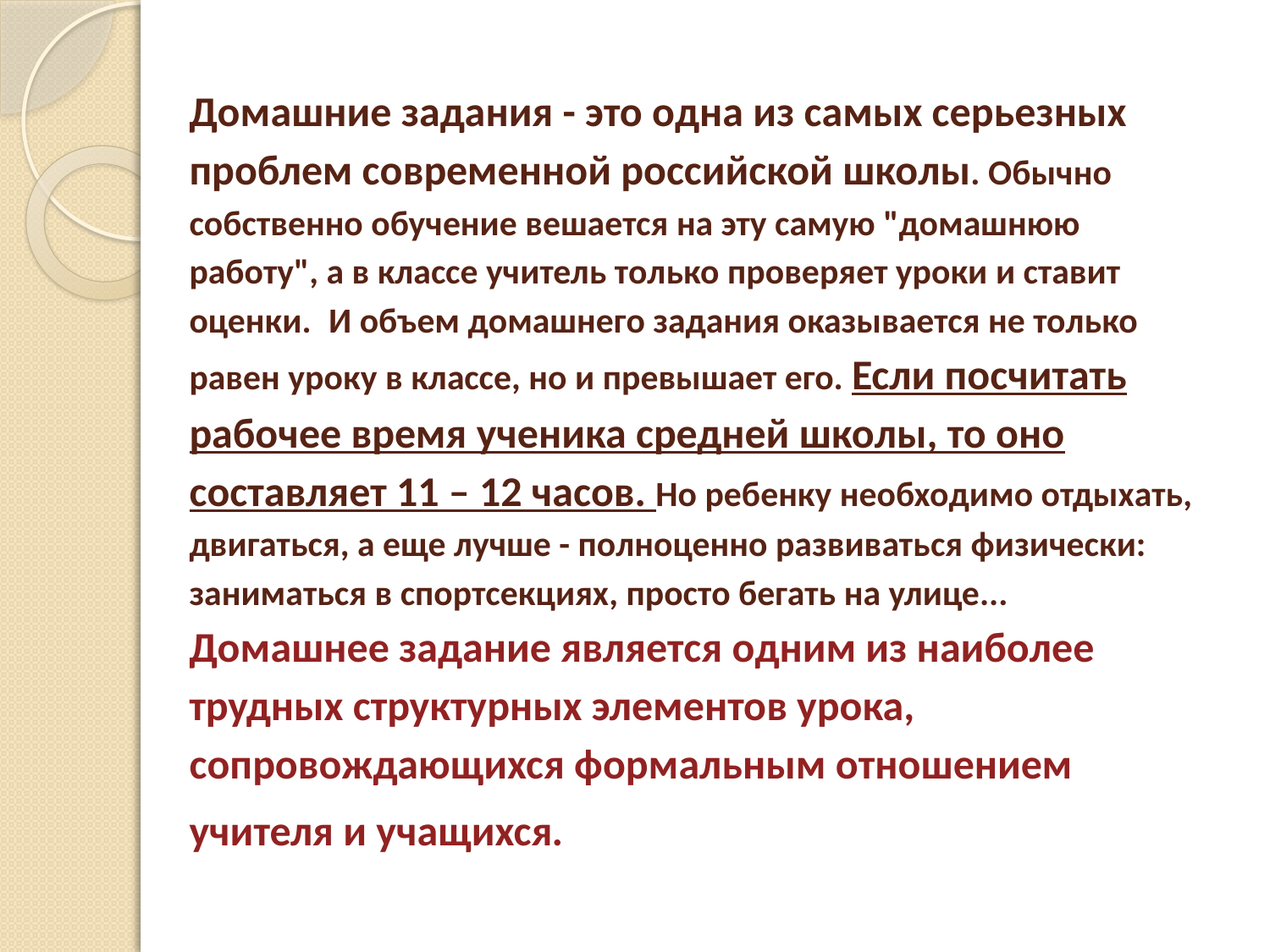

# Домашние задания - это одна из самых серьезных проблем современной российской школы. Обычно собственно обучение вешается на эту самую "домашнюю работу", а в классе учитель только проверяет уроки и ставит оценки.  И объем домашнего задания оказывается не только равен уроку в классе, но и превышает его. Если посчитать рабочее время ученика средней школы, то оно составляет 11 – 12 часов. Но ребенку необходимо отдыхать, двигаться, а еще лучше - полноценно развиваться физически: заниматься в спортсекциях, просто бегать на улице...  Домашнее задание является одним из наиболее трудных структурных элементов урока, сопровождающихся формальным отношением учителя и учащихся.